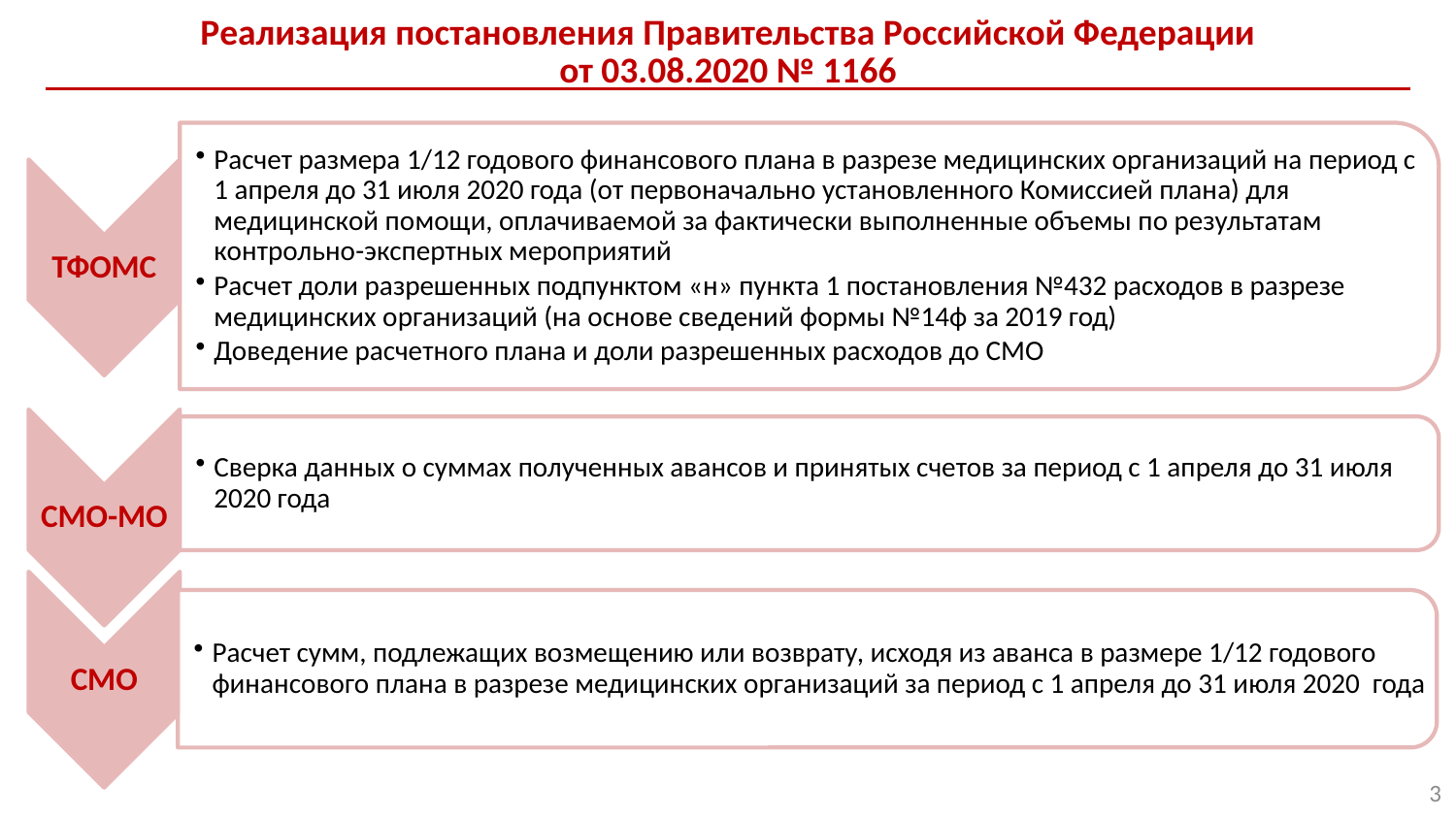

# Реализация постановления Правительства Российской Федерации от 03.08.2020 № 1166
ТФОМС
Расчет размера 1/12 годового финансового плана в разрезе медицинских организаций на период с 1 апреля до 31 июля 2020 года (от первоначально установленного Комиссией плана) для медицинской помощи, оплачиваемой за фактически выполненные объемы по результатам контрольно-экспертных мероприятий
Расчет доли разрешенных подпунктом «н» пункта 1 постановления №432 расходов в разрезе медицинских организаций (на основе сведений формы №14ф за 2019 год)
Доведение расчетного плана и доли разрешенных расходов до СМО
СМО-МО
Сверка данных о суммах полученных авансов и принятых счетов за период с 1 апреля до 31 июля 2020 года
СМО
Расчет сумм, подлежащих возмещению или возврату, исходя из аванса в размере 1/12 годового финансового плана в разрезе медицинских организаций за период с 1 апреля до 31 июля 2020  года
3